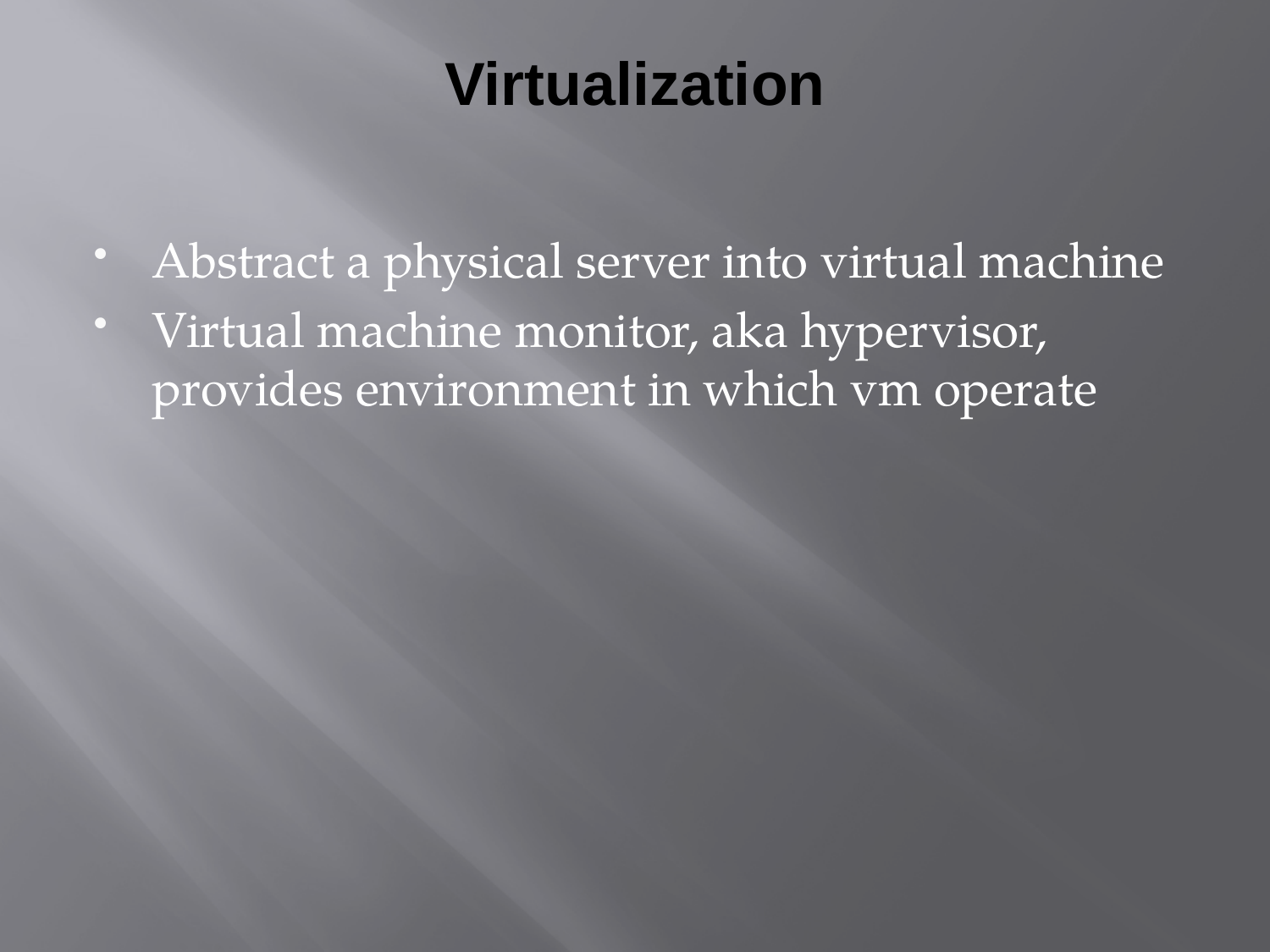

# Virtualization
Abstract a physical server into virtual machine
Virtual machine monitor, aka hypervisor, provides environment in which vm operate